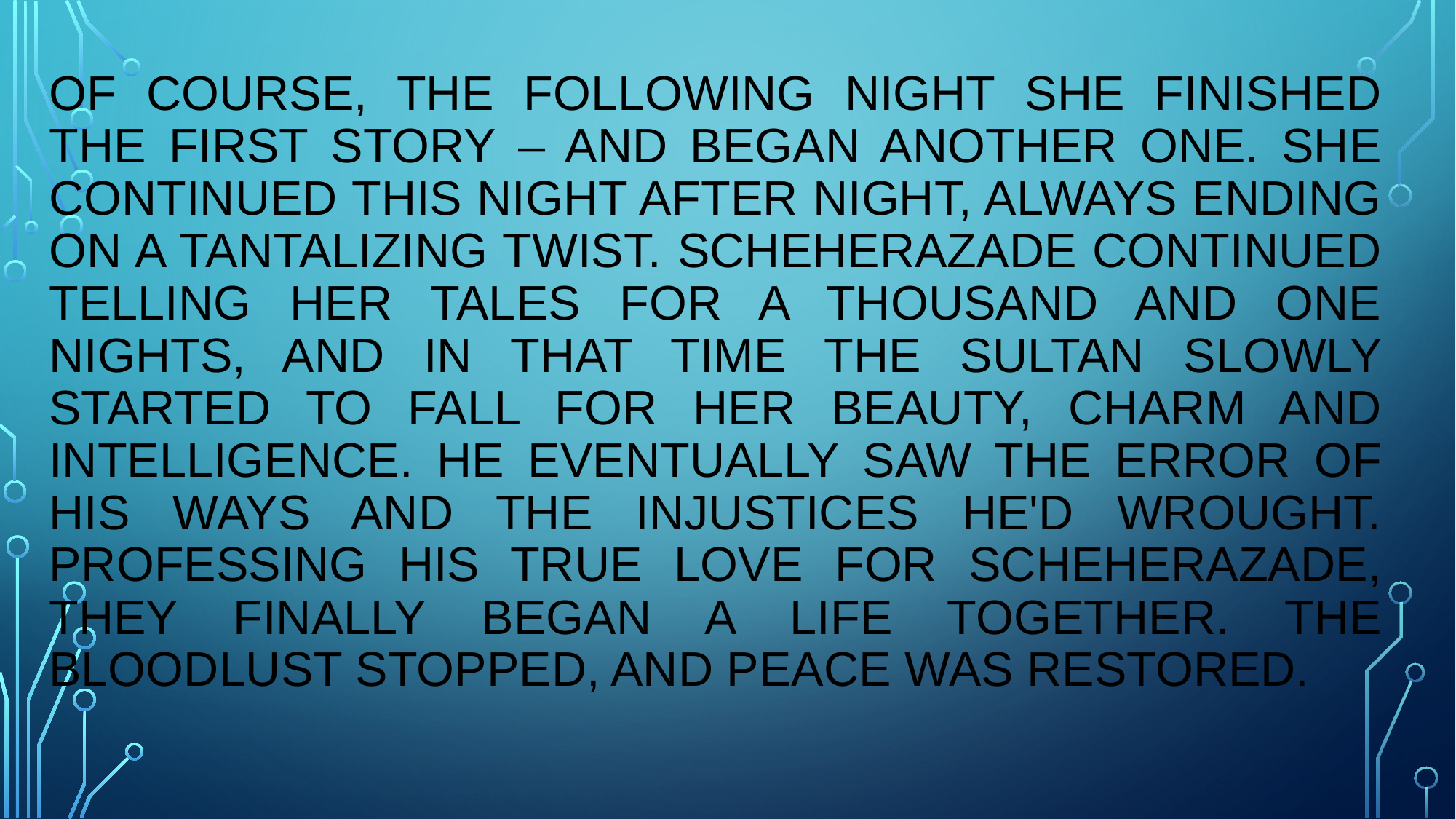

# Of course, the following night she finished the first story – and began another one. She continued this night after night, always ending on a tantalizing twist. Scheherazade continued telling her tales for a thousand and one nights, and in that time the sultan slowly started to fall for her beauty, charm and intelligence. He eventually saw the error of his ways and the injustices he'd wrought. Professing his true love for Scheherazade, they finally began a life together. The bloodlust stopped, and peace was restored.